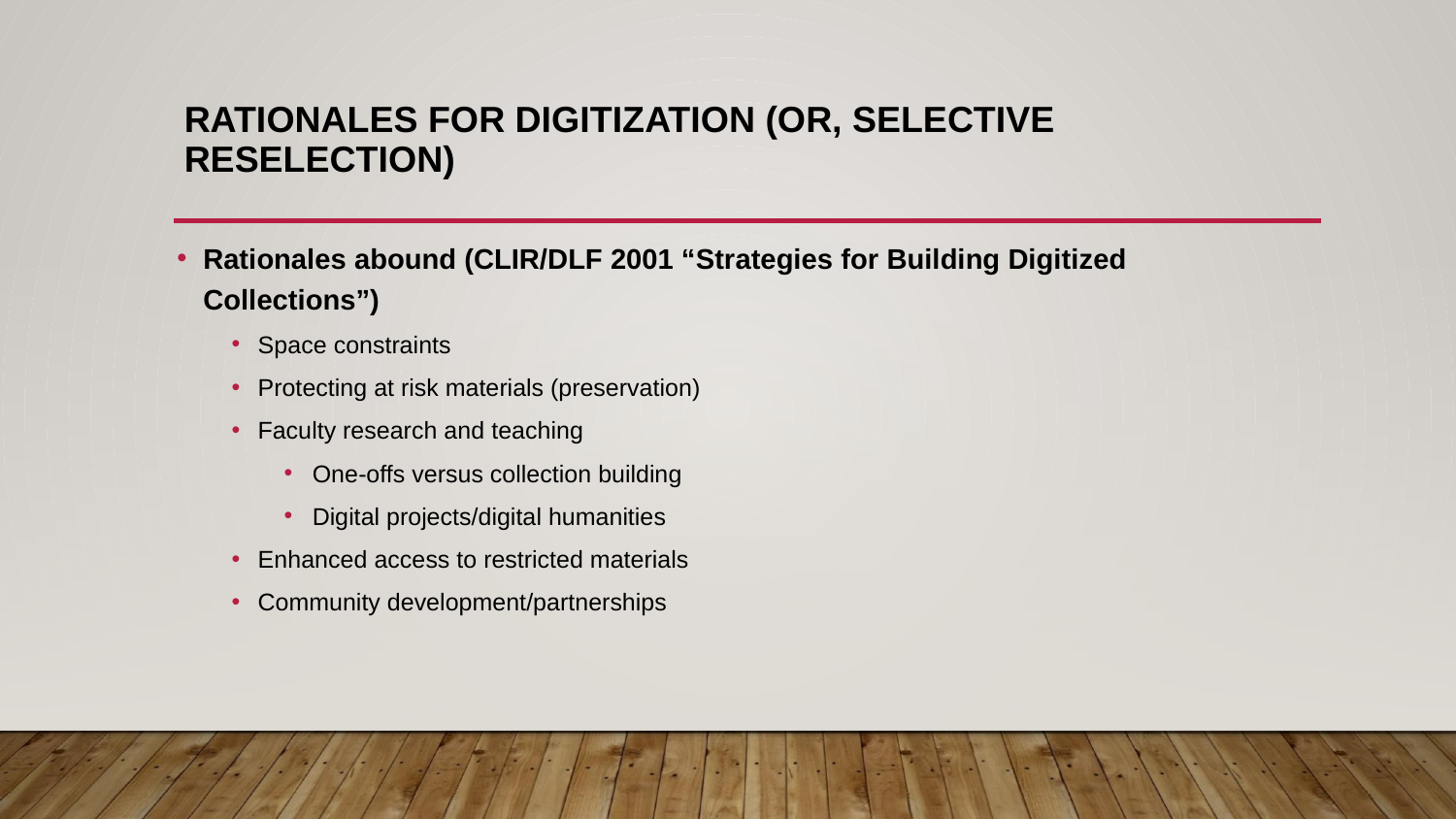

# RATIONALES FOR DIGITIZATION (OR, SELECTIVE RESELECTION)
Rationales abound (CLIR/DLF 2001 “Strategies for Building Digitized Collections”)
Space constraints
Protecting at risk materials (preservation)
Faculty research and teaching
One-offs versus collection building
Digital projects/digital humanities
Enhanced access to restricted materials
Community development/partnerships